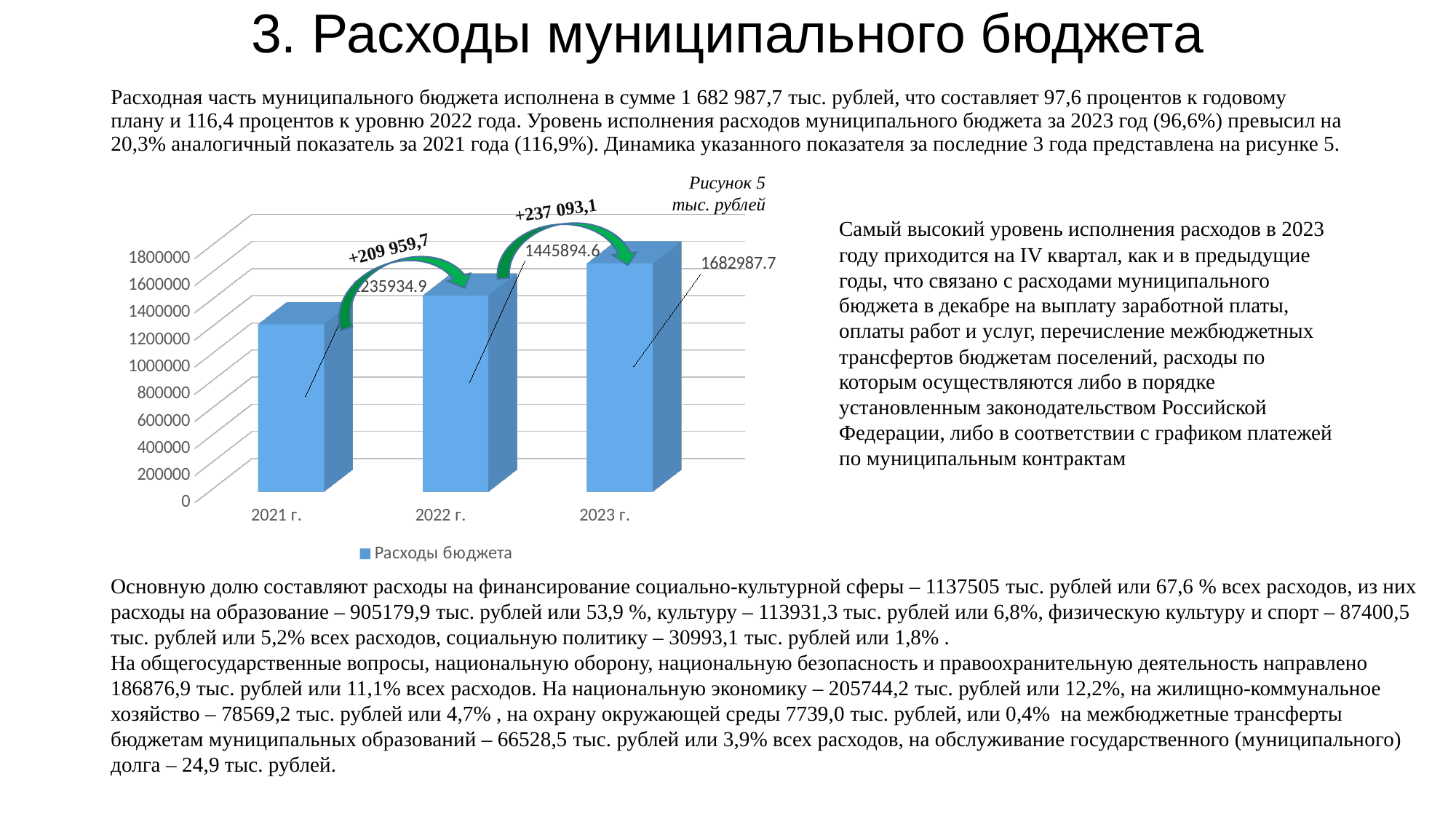

# 3. Расходы муниципального бюджета
Расходная часть муниципального бюджета исполнена в сумме 1 682 987,7 тыс. рублей, что составляет 97,6 процентов к годовому плану и 116,4 процентов к уровню 2022 года. Уровень исполнения расходов муниципального бюджета за 2023 год (96,6%) превысил на 20,3% аналогичный показатель за 2021 года (116,9%). Динамика указанного показателя за последние 3 года представлена на рисунке 5.
Рисунок 5
тыс. рублей
+237 093,1

[unsupported chart]

Самый высокий уровень исполнения расходов в 2023 году приходится на IV квартал, как и в предыдущие годы, что связано с расходами муниципального бюджета в декабре на выплату заработной платы, оплаты работ и услуг, перечисление межбюджетных трансфертов бюджетам поселений, расходы по которым осуществляются либо в порядке установленным законодательством Российской Федерации, либо в соответствии с графиком платежей по муниципальным контрактам

+209 959,7

Основную долю составляют расходы на финансирование социально-культурной сферы – 1137505 тыс. рублей или 67,6 % всех расходов, из них расходы на образование – 905179,9 тыс. рублей или 53,9 %, культуру – 113931,3 тыс. рублей или 6,8%, физическую культуру и спорт – 87400,5 тыс. рублей или 5,2% всех расходов, социальную политику – 30993,1 тыс. рублей или 1,8% .
На общегосударственные вопросы, национальную оборону, национальную безопасность и правоохранительную деятельность направлено
186876,9 тыс. рублей или 11,1% всех расходов. На национальную экономику – 205744,2 тыс. рублей или 12,2%, на жилищно-коммунальное хозяйство – 78569,2 тыс. рублей или 4,7% , на охрану окружающей среды 7739,0 тыс. рублей, или 0,4%  на межбюджетные трансферты бюджетам муниципальных образований – 66528,5 тыс. рублей или 3,9% всех расходов, на обслуживание государственного (муниципального) долга – 24,9 тыс. рублей.